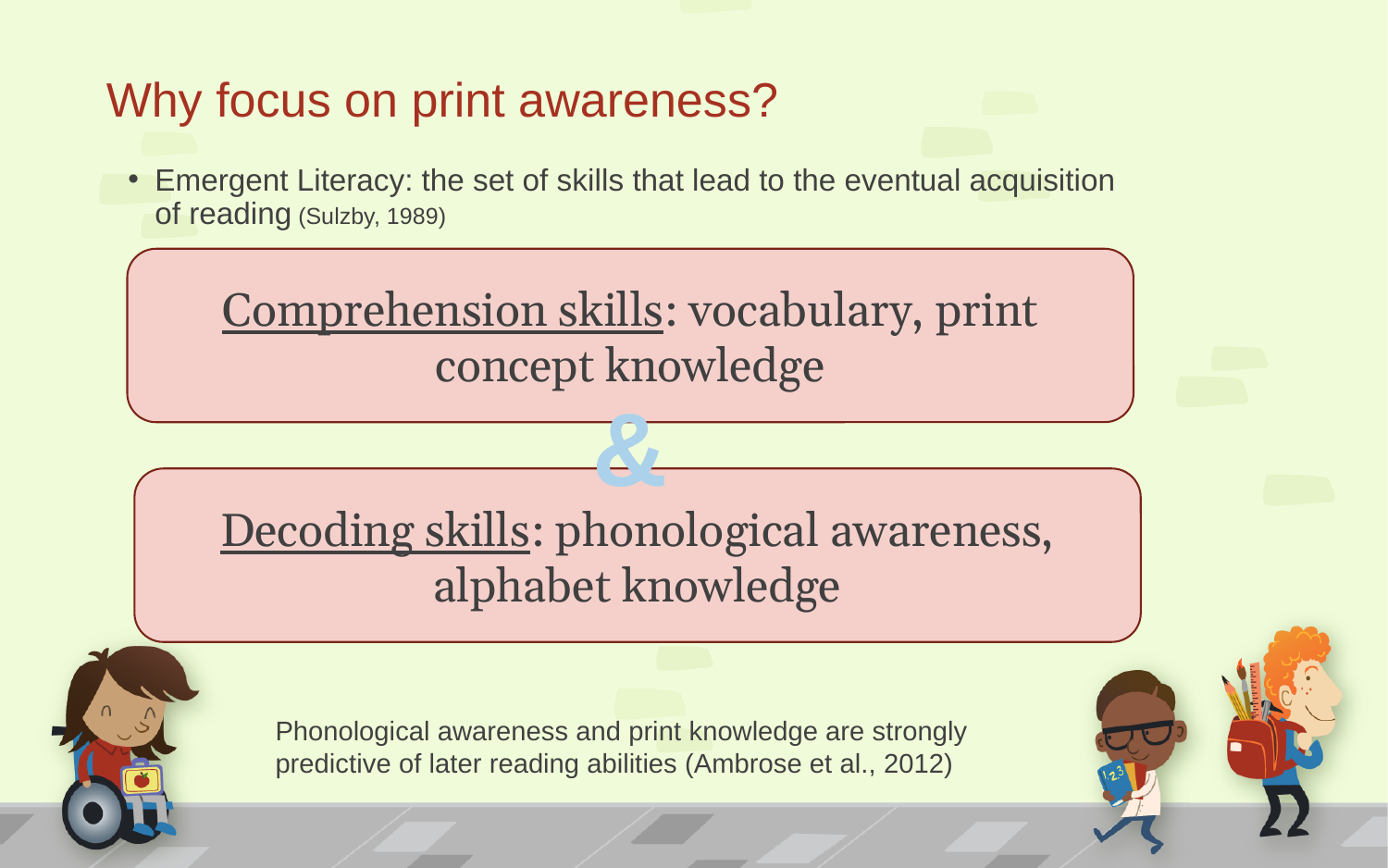

# Why focus on print awareness?
Emergent Literacy: the set of skills that lead to the eventual acquisition of reading (Sulzby, 1989)

Comprehension skills: vocabulary, print concept knowledge
&
Decoding skills: phonological awareness, alphabet knowledge
Phonological awareness and print knowledge are strongly predictive of later reading abilities (Ambrose et al., 2012)